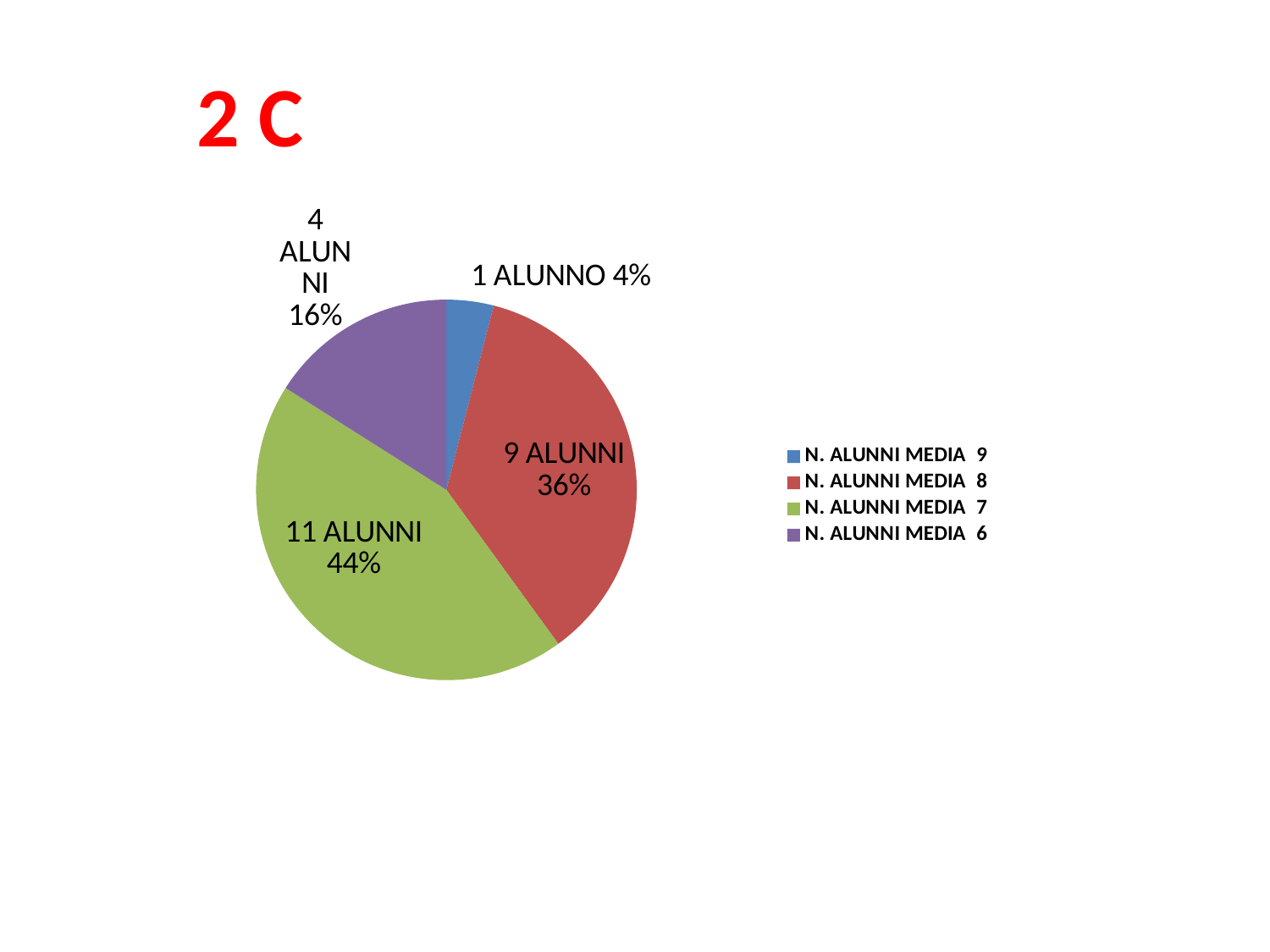

2 C

### Chart

| Category |  |
|---|---|
| N. ALUNNI MEDIA  9 | 1.0 |
| N. ALUNNI MEDIA  8 | 9.0 |
| N. ALUNNI MEDIA  7 | 11.0 |
| N. ALUNNI MEDIA  6 | 4.0 |